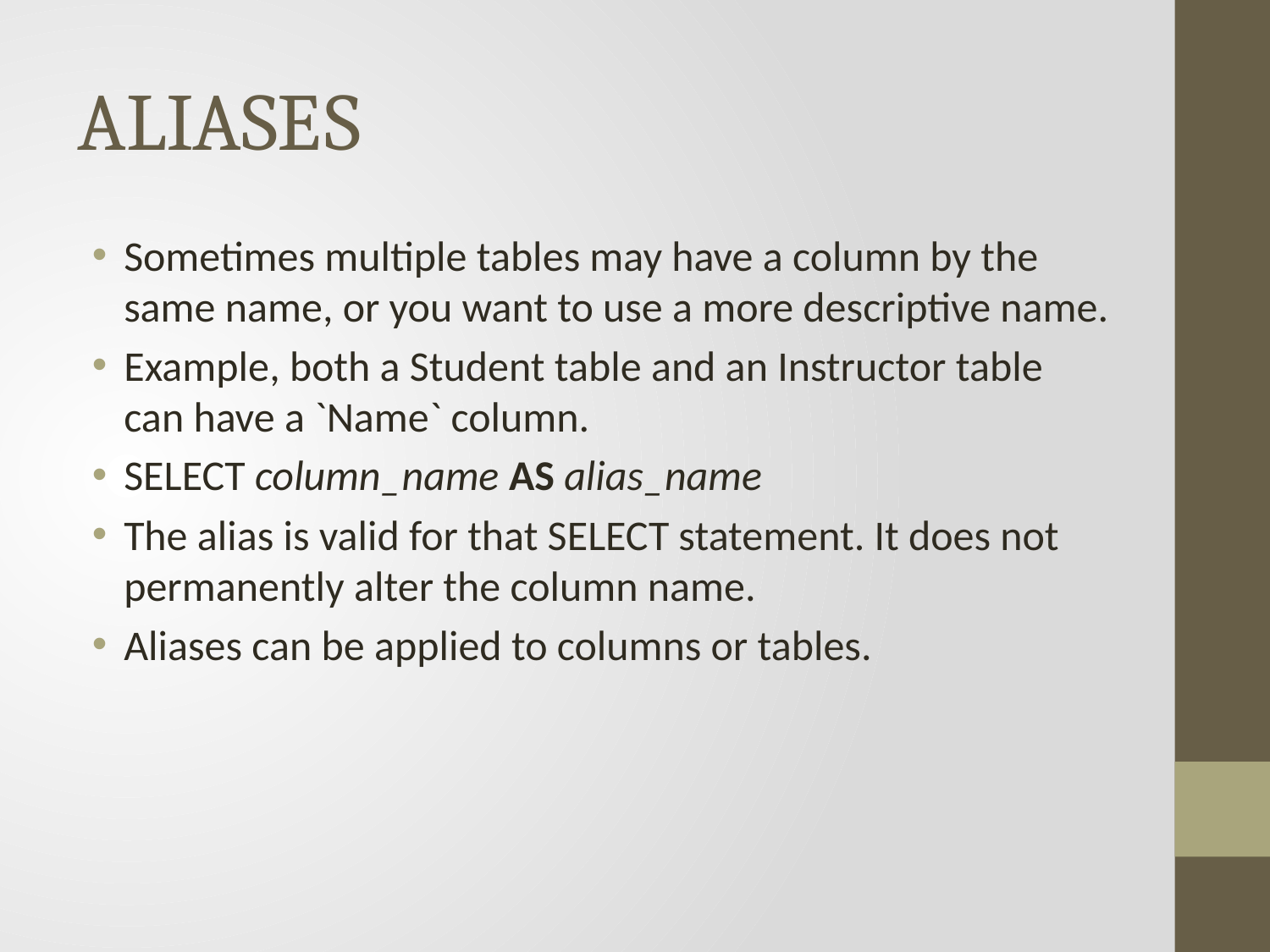

# ALIASES
Sometimes multiple tables may have a column by the same name, or you want to use a more descriptive name.
Example, both a Student table and an Instructor table can have a `Name` column.
SELECT column_name AS alias_name
The alias is valid for that SELECT statement. It does not permanently alter the column name.
Aliases can be applied to columns or tables.